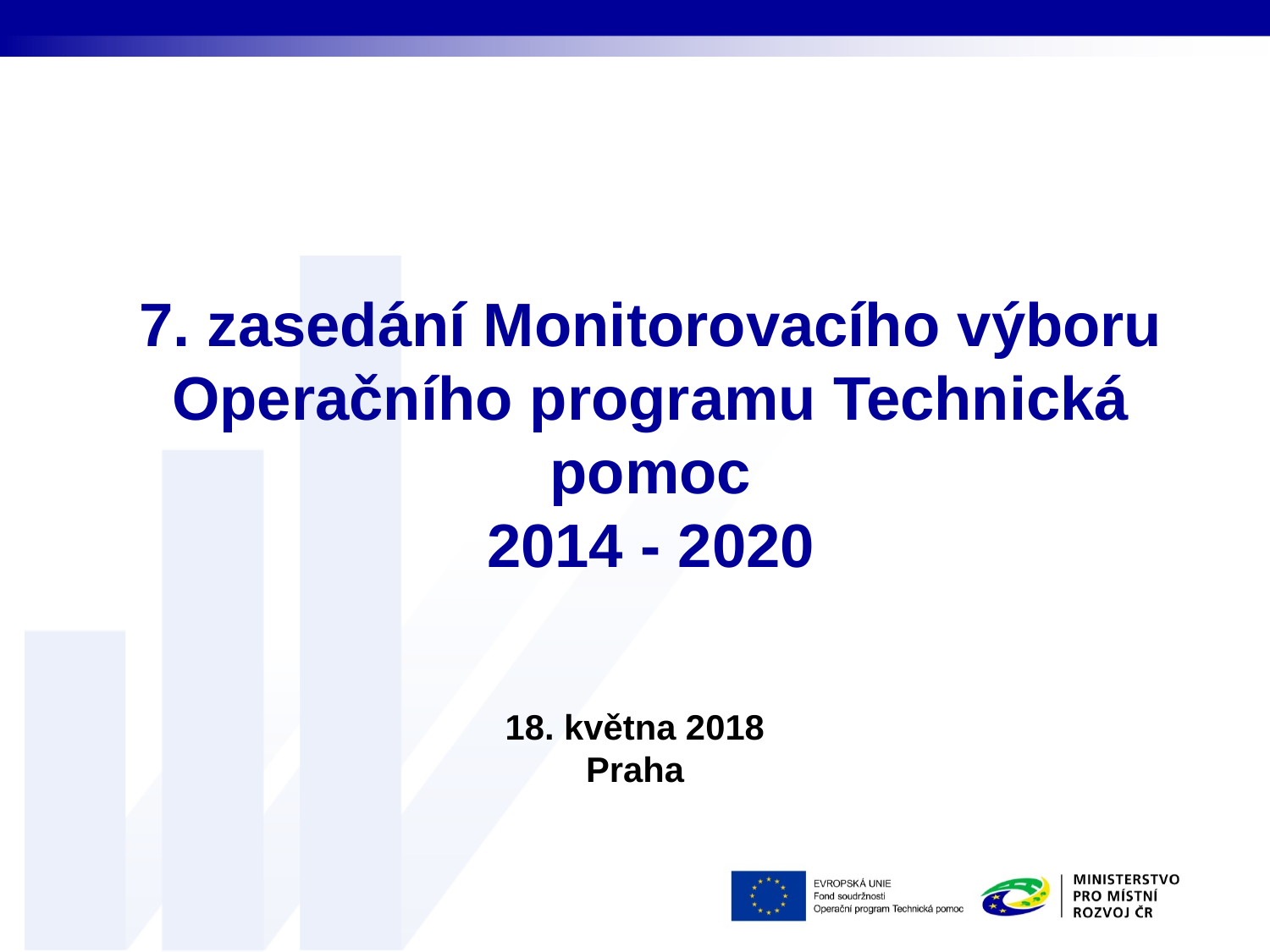

# 7. zasedání Monitorovacího výboru Operačního programu Technická pomoc 2014 - 2020
18. května 2018
Praha